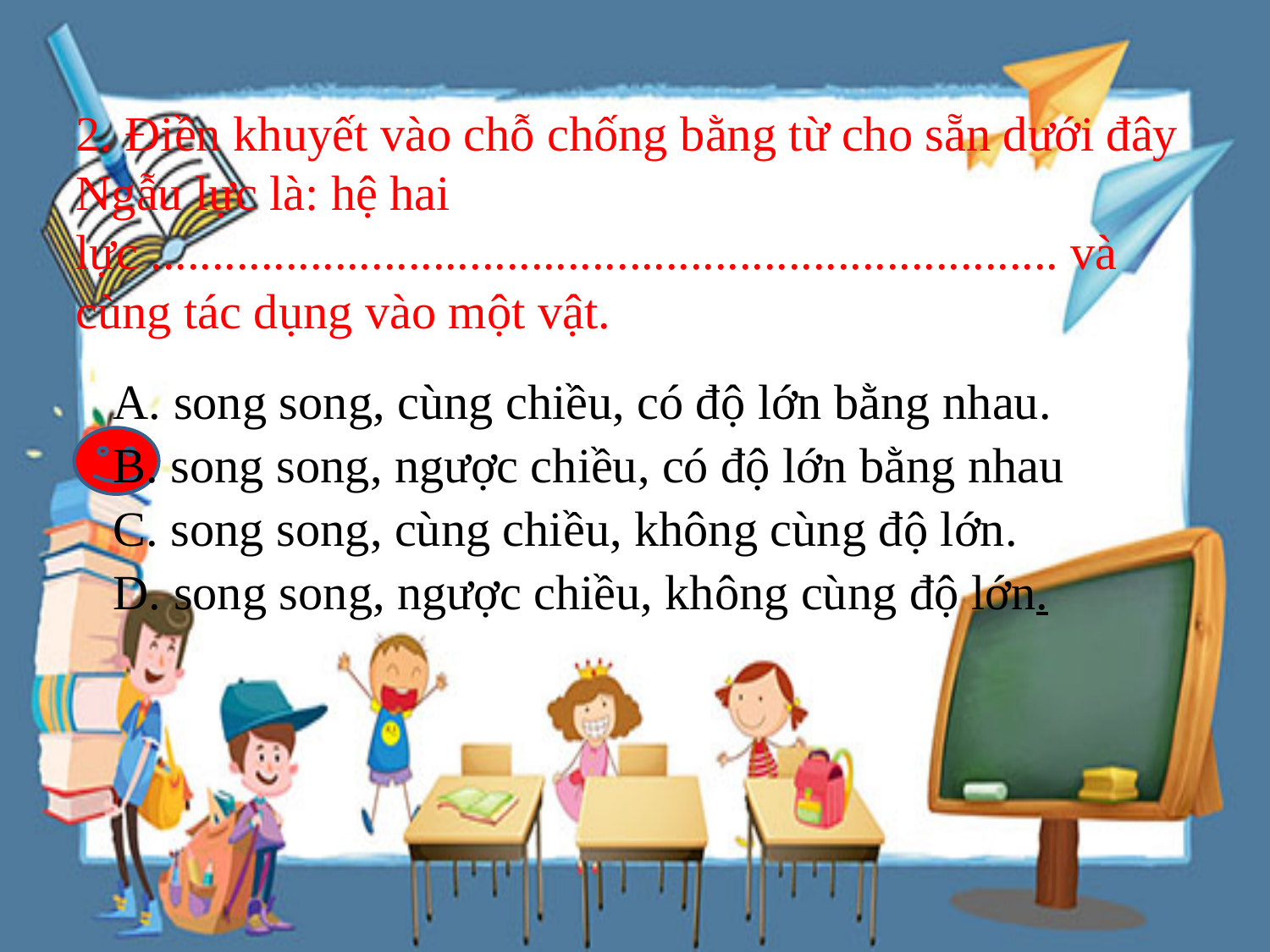

2. Điền khuyết vào chỗ chống bằng từ cho sẵn dưới đây
Ngẫu lực là: hệ hai lực .......................................................................... và cùng tác dụng vào một vật.

A. song song, cùng chiều, có độ lớn bằng nhau.
B. song song, ngược chiều, có độ lớn bằng nhau
C. song song, cùng chiều, không cùng độ lớn.
D. song song, ngược chiều, không cùng độ lớn.